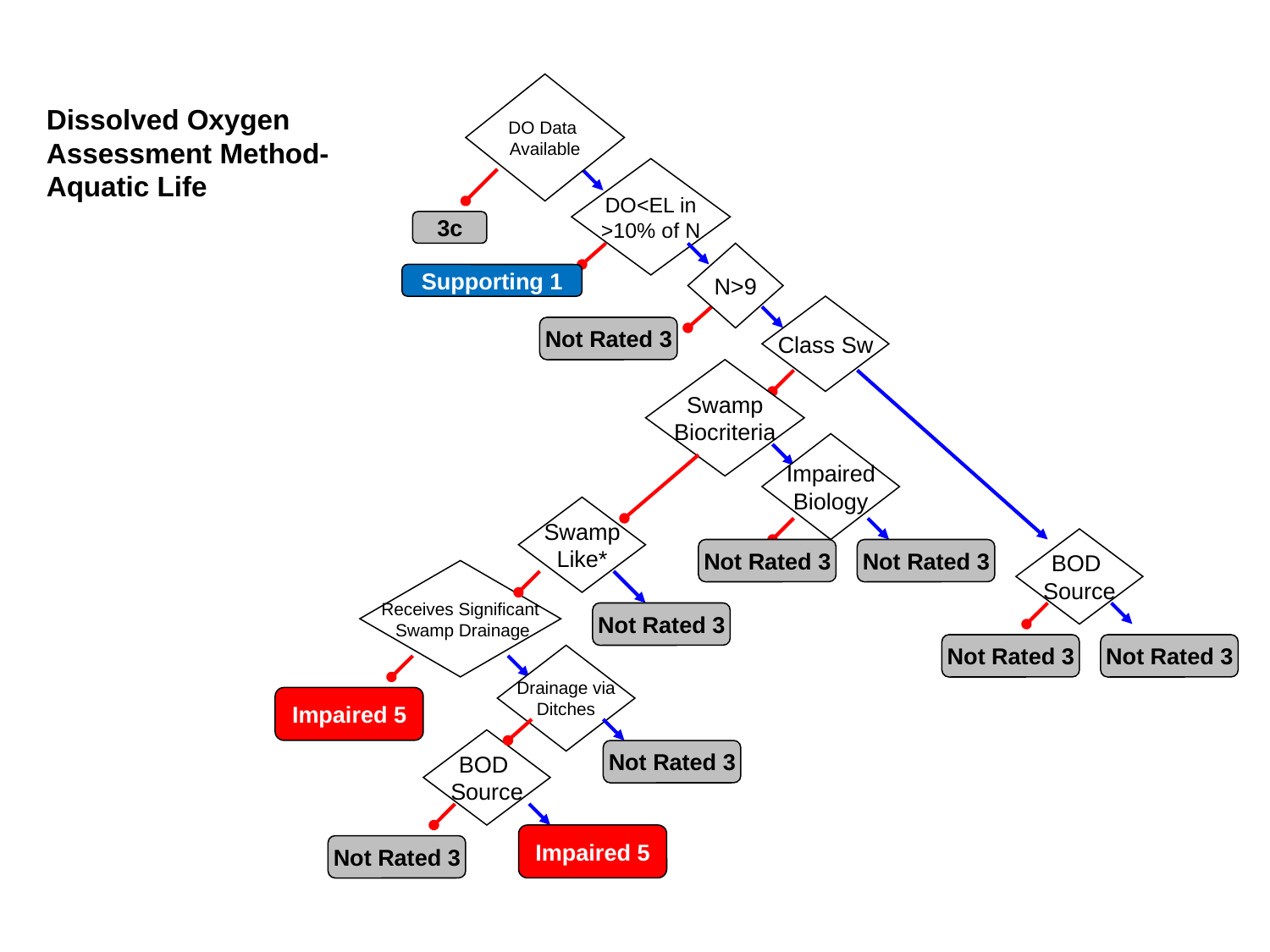

DO Data
Available
Dissolved Oxygen
Assessment Method-
Aquatic Life
DO<EL in
>10% of N

3c

N>9
Supporting 1
Class Sw

Not Rated 3
Swamp
Biocriteria

Impaired
Biology

Swamp
Like*

BOD
Source
Not Rated 3
Not Rated 3
Receives Significant
 Swamp Drainage

Not Rated 3

Not Rated 3
Not Rated 3
Drainage via
Ditches

Impaired 5

BOD
Source
Not Rated 3

Impaired 5
Not Rated 3